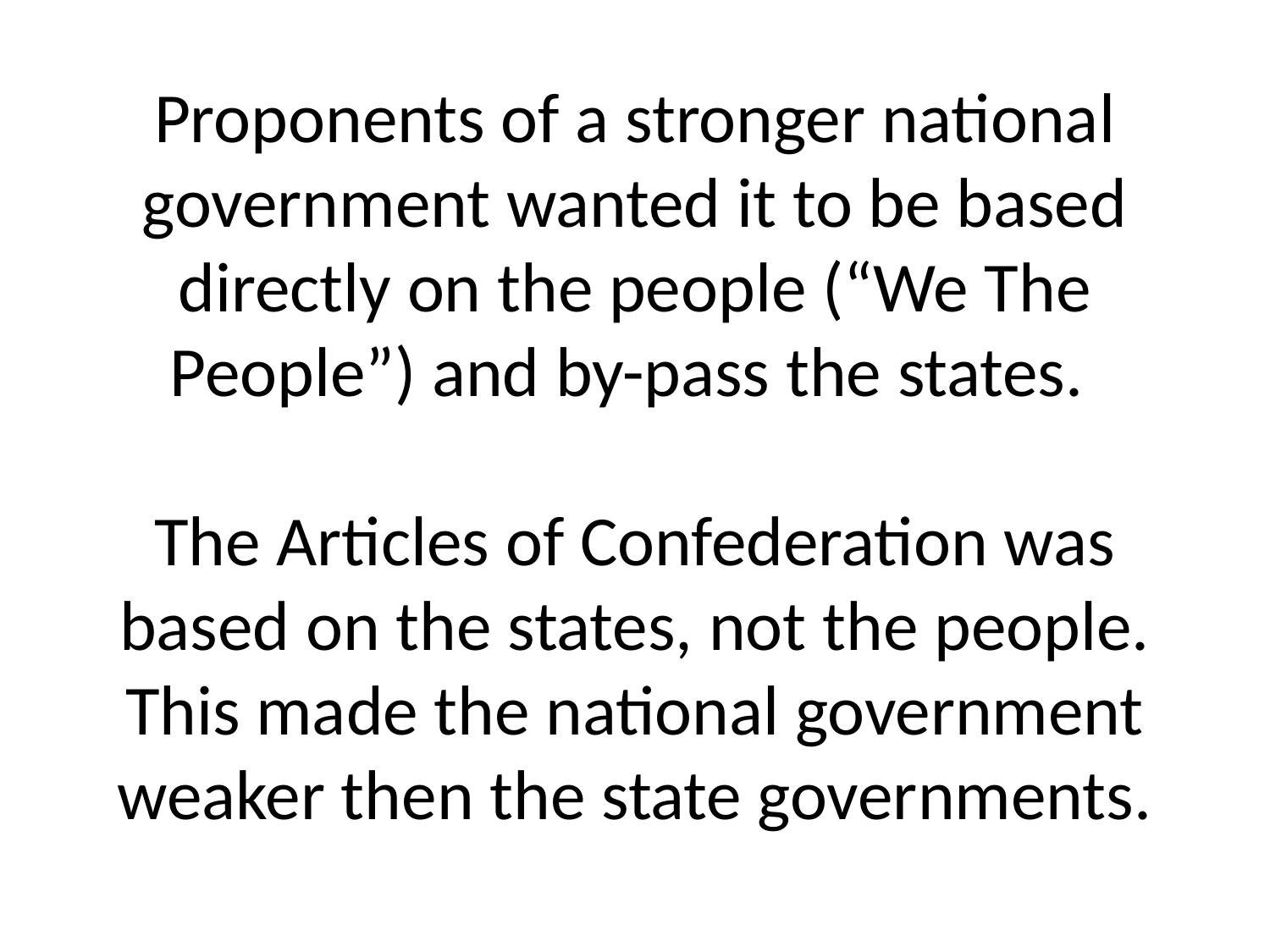

# Proponents of a stronger national government wanted it to be based directly on the people (“We The People”) and by-pass the states. The Articles of Confederation was based on the states, not the people. This made the national government weaker then the state governments.